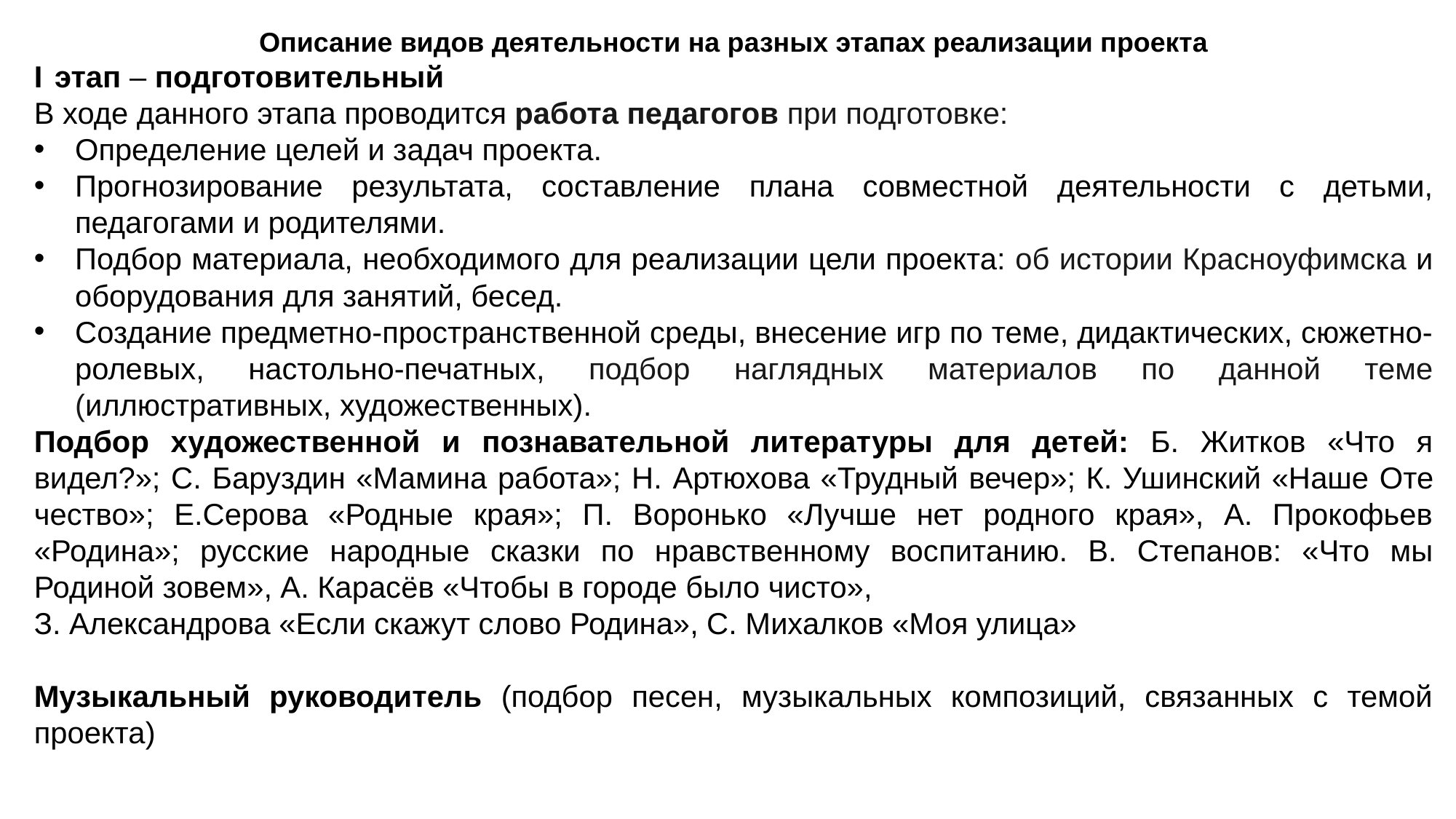

Описание видов деятельности на разных этапах реализации проекта
I этап – подготовительный
В ходе данного этапа проводится работа педагогов при подготовке:
Определение целей и задач проекта.
Прогнозирование результата, составление плана совместной деятельности с детьми, педагогами и родителями.
Подбор материала, необходимого для реализации цели проекта: об истории Красноуфимска и оборудования для занятий, бесед.
Создание предметно-пространственной среды, внесение игр по теме, дидактических, сюжетно-ролевых, настольно-печатных, подбор наглядных материалов по данной теме (иллюстративных, художественных).
Подбор художественной и познавательной литературы для детей: Б. Житков «Что я видел?»; С. Баруздин «Мамина работа»; Н. Артюхова «Трудный вечер»; К. Ушинский «Наше Оте­чество»; Е.Серова «Родные края»; П. Воронько «Лучше нет родного края», А. Прокофьев «Родина»; русские народные сказки по нравственному вос­питанию. В. Степанов: «Что мы Родиной зовем», А. Карасёв «Чтобы в городе было чисто»,
З. Александрова «Если скажут слово Родина», С. Михалков «Моя улица»

Музыкальный руководитель (подбор песен, музыкальных композиций, связанных с темой проекта)